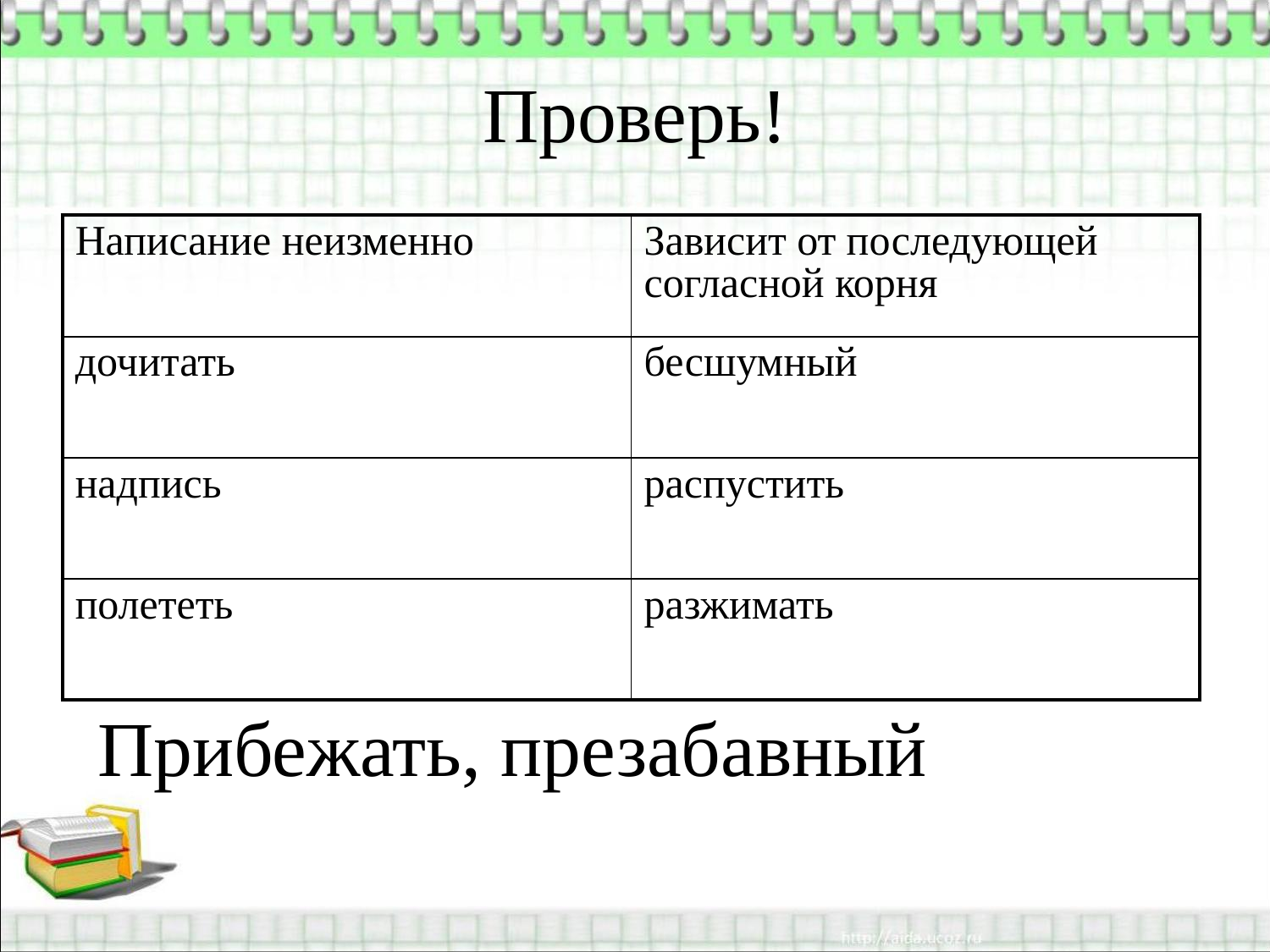

Проверь!

| Написание неизменно | Зависит от последующей согласной корня |
| --- | --- |
| дочитать | бесшумный |
| надпись | распустить |
| полететь | разжимать |

 Прибежать, презабавный